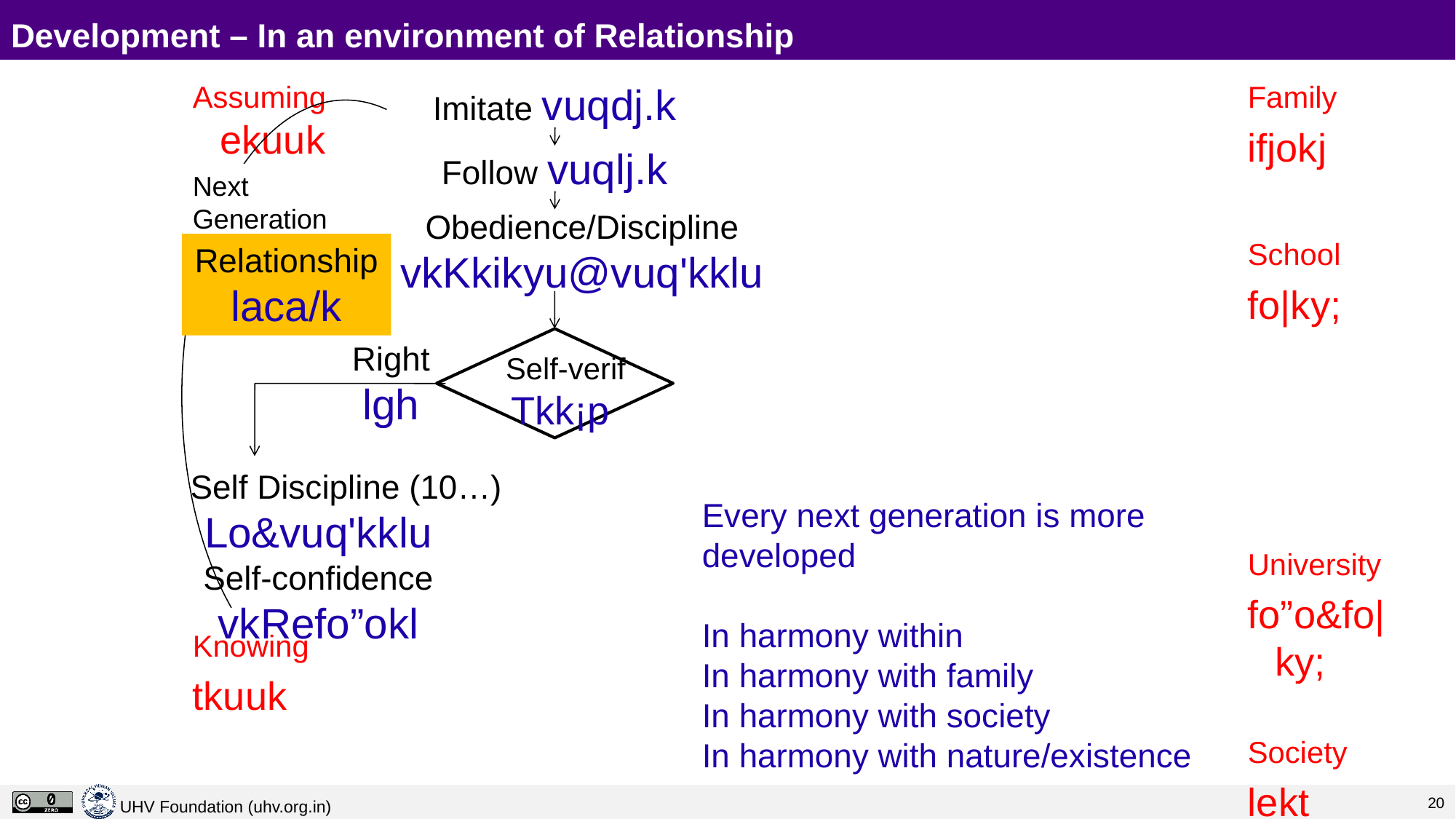

# Development – In an environment of Relationship
Assuming ekuuk

Knowing
tkuuk
Imitate vuqdj.k
Family
ifjokj

School
fo|ky;

University
fo”o&fo|ky;

Society
lekt

Follow vuqlj.k
Next Generation
Obedience/Discipline
vkKkikyu@vuq'kklu
Relationship
laca/k

Self-verif
Tkk¡p
Right
lgh
      Self Discipline (10…)
Lo&vuq'kklu
Self-confidence
vkRefo”okl
Every next generation is more developed

In harmony within
In harmony with family
In harmony with society
In harmony with nature/existence